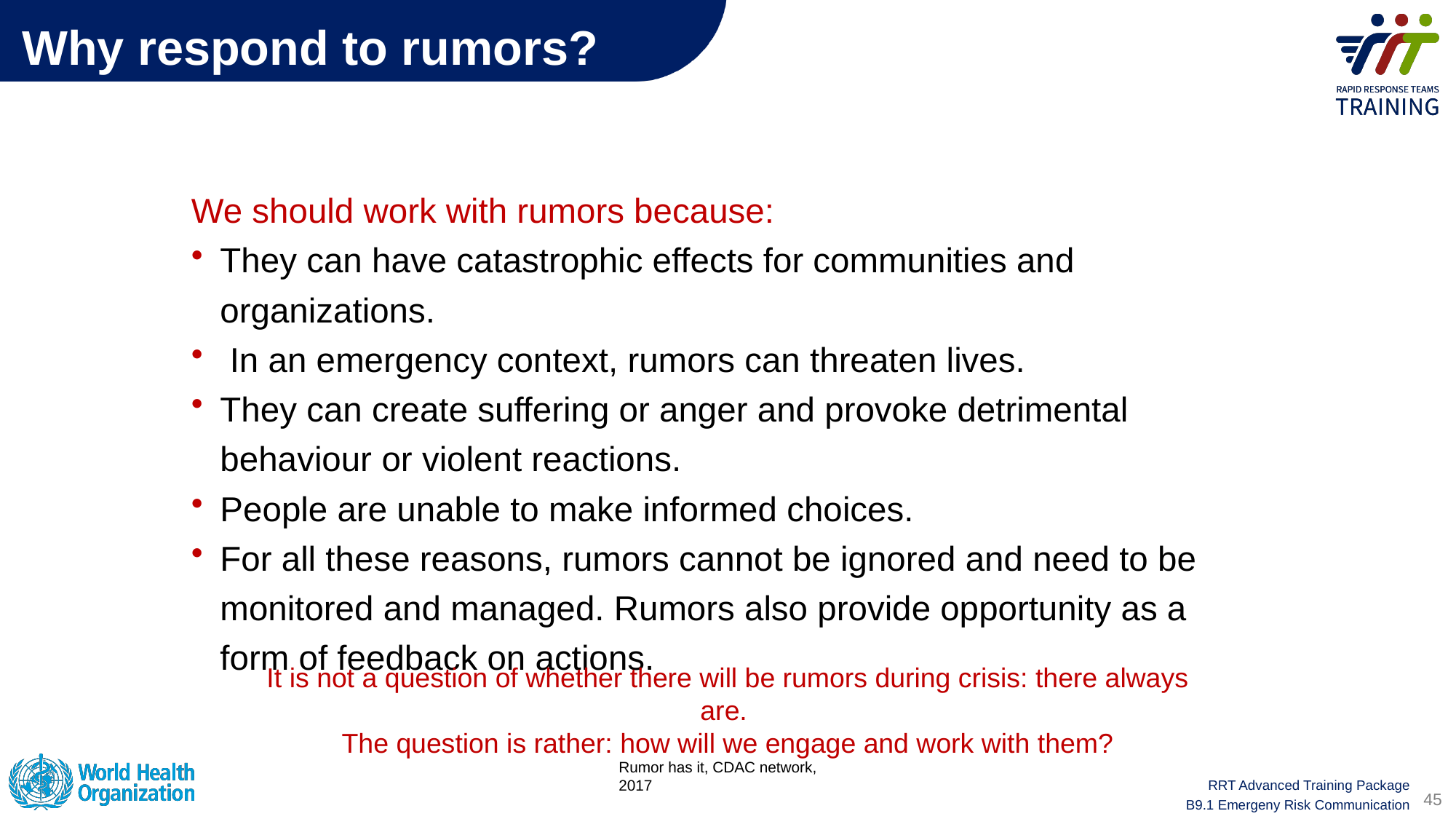

Why respond to rumors?
We should work with rumors because:
They can have catastrophic effects for communities and organizations.
 In an emergency context, rumors can threaten lives.
They can create suffering or anger and provoke detrimental behaviour or violent reactions.
People are unable to make informed choices.
For all these reasons, rumors cannot be ignored and need to be monitored and managed. Rumors also provide opportunity as a form of feedback on actions.
It is not a question of whether there will be rumors during crisis: there always are.
The question is rather: how will we engage and work with them?
Rumor has it, CDAC network, 2017